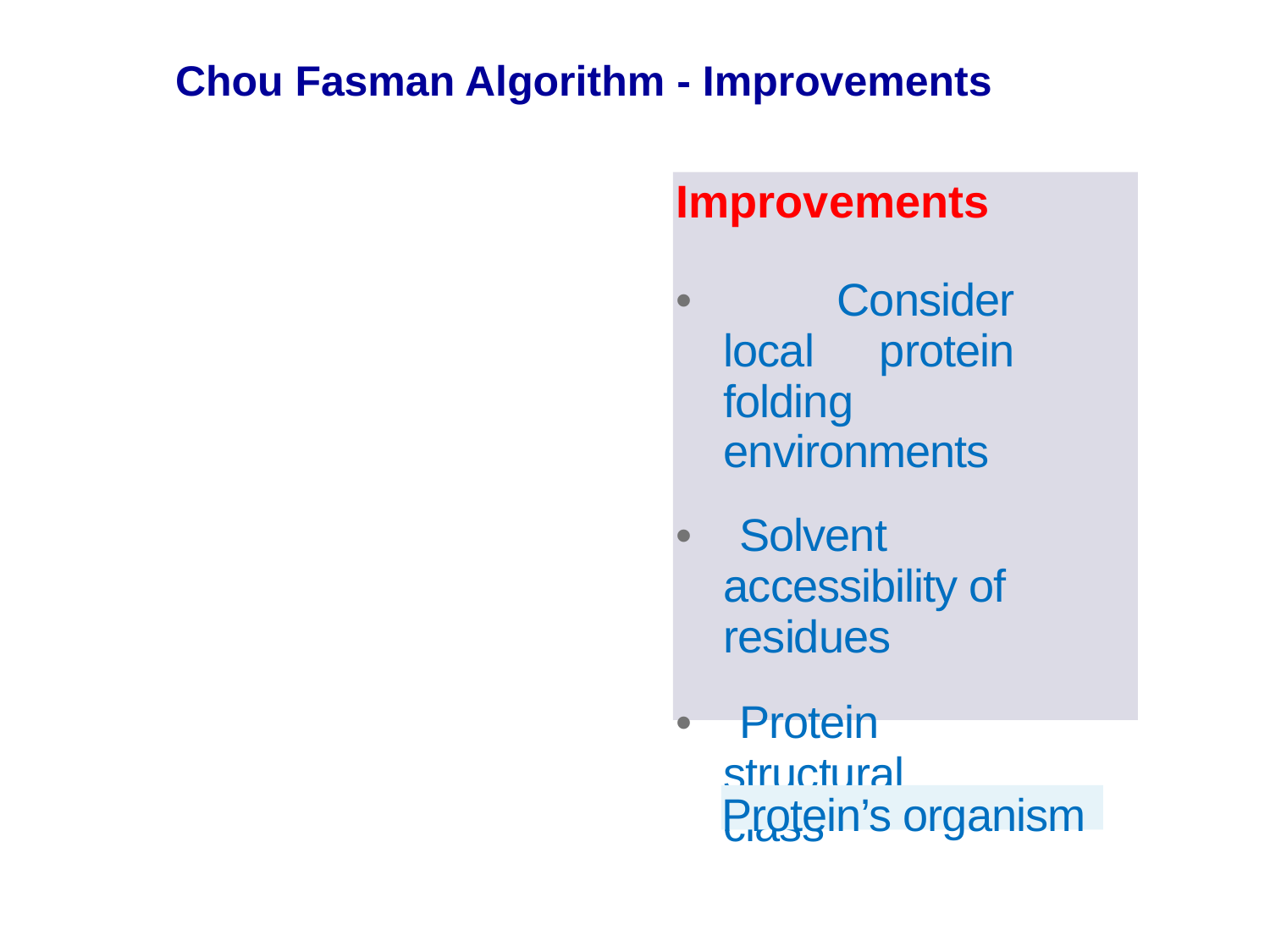

Chou Fasman Algorithm - Improvements
Improvements
•    Consider local protein folding environments
•    Solvent accessibility of residues
•    Protein structural class
Protein’s organism